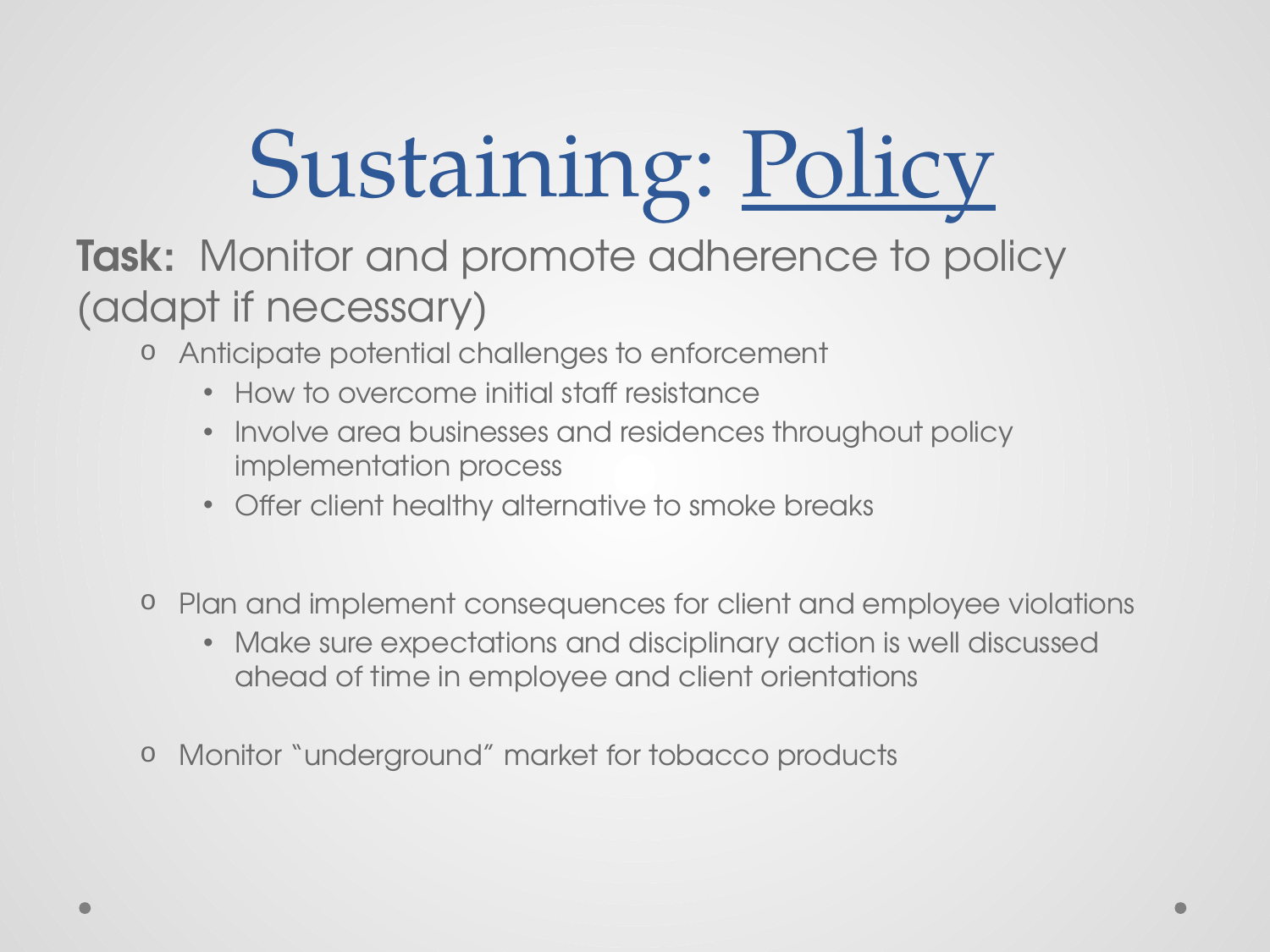

# Sustaining: Policy
Task:  Monitor and promote adherence to policy (adapt if necessary)
Anticipate potential challenges to enforcement
How to overcome initial staff resistance
Involve area businesses and residences throughout policy implementation process
Offer client healthy alternative to smoke breaks

Plan and implement consequences for client and employee violations
Make sure expectations and disciplinary action is well discussed ahead of time in employee and client orientations

Monitor “underground” market for tobacco products